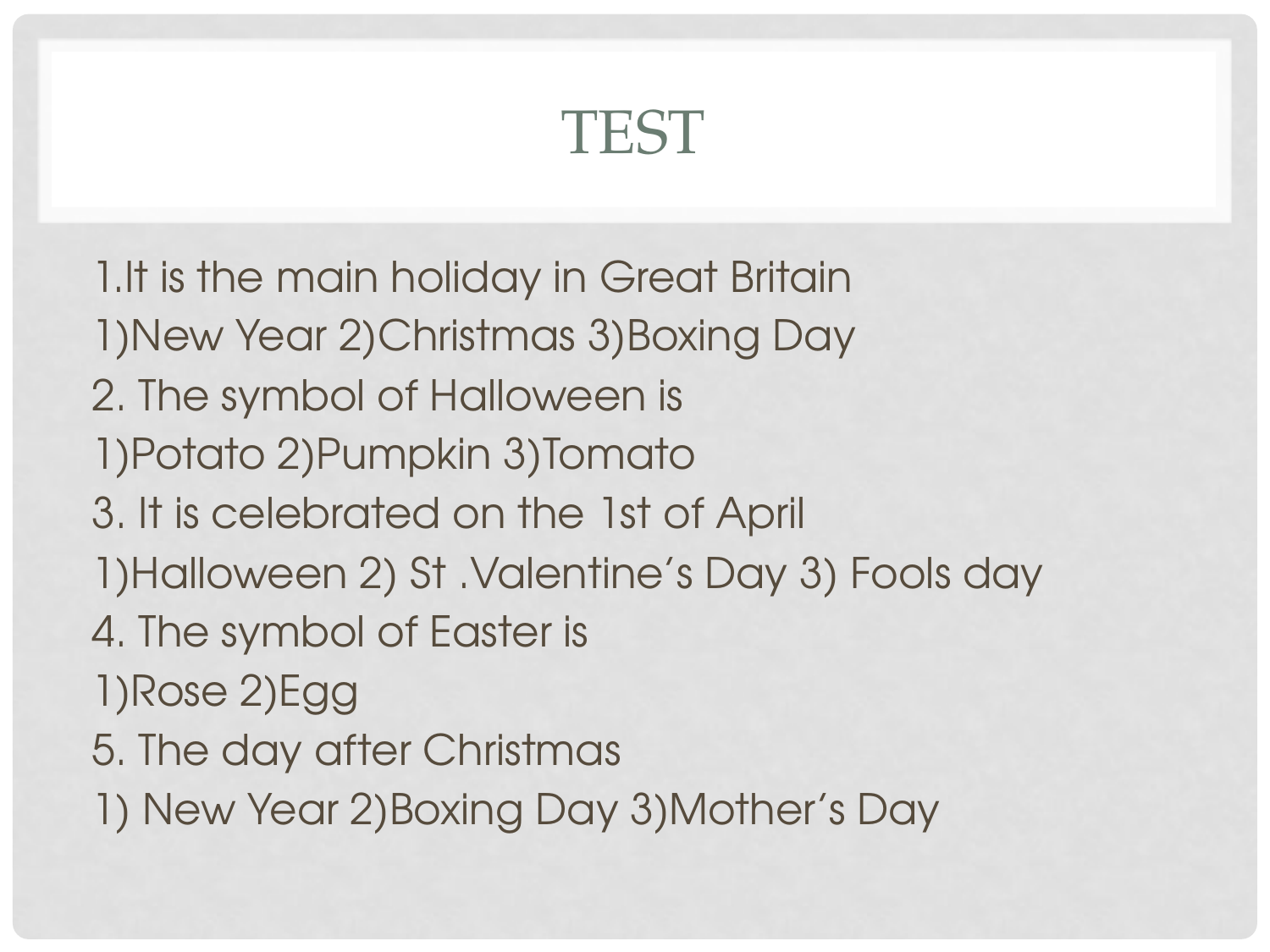

# test
1.It is the main holiday in Great Britain
1)New Year 2)Christmas 3)Boxing Day
2. The symbol of Halloween is
1)Potato 2)Pumpkin 3)Tomato
3. It is celebrated on the 1st of April
1)Halloween 2) St .Valentine’s Day 3) Fools day
4. The symbol of Easter is
1)Rose 2)Egg
5. The day after Christmas
1) New Year 2)Boxing Day 3)Mother’s Day